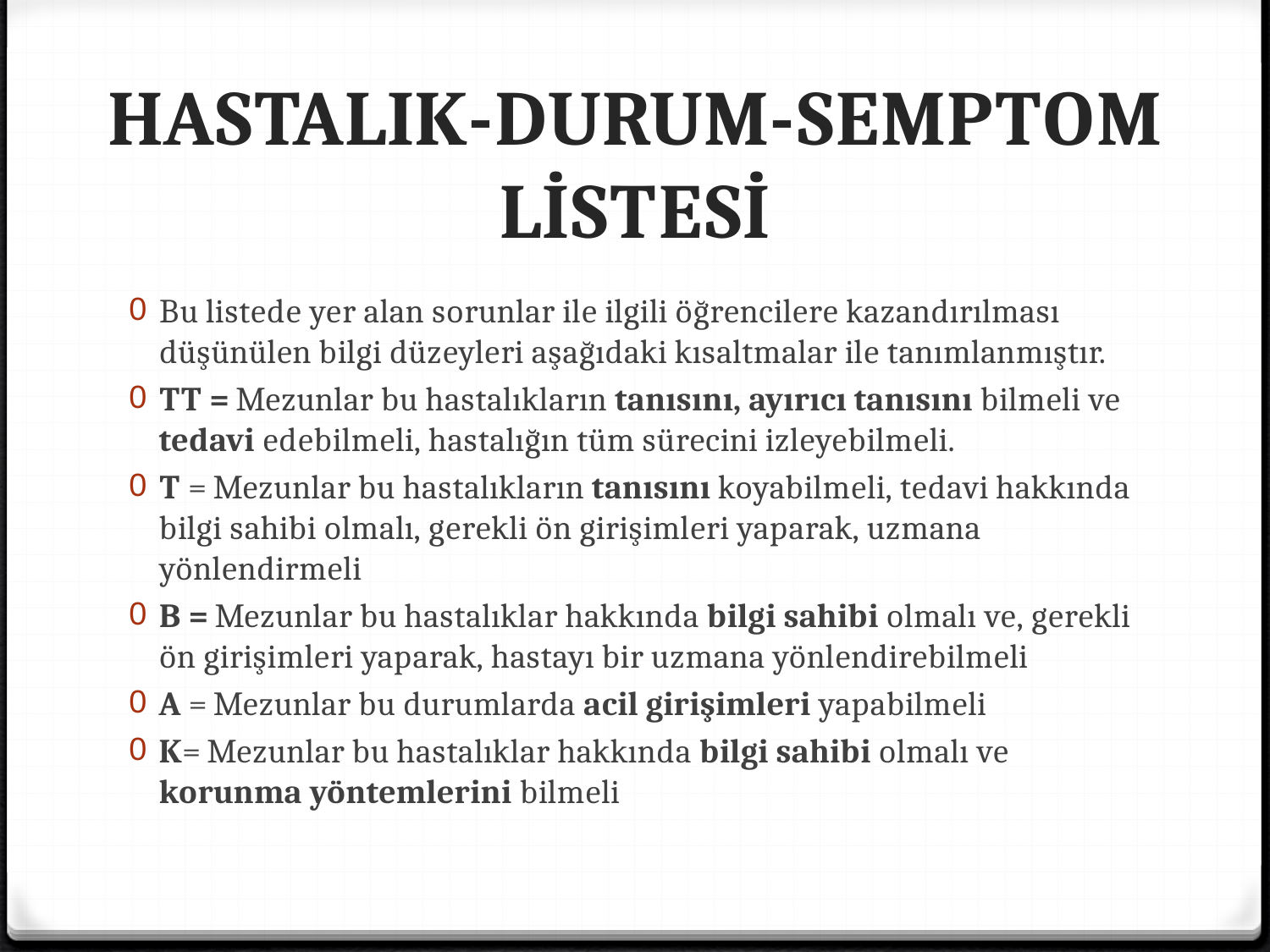

# HASTALIK-DURUM-SEMPTOM LİSTESİ
Bu listede yer alan sorunlar ile ilgili öğrencilere kazandırılması düşünülen bilgi düzeyleri aşağıdaki kısaltmalar ile tanımlanmıştır.
TT = Mezunlar bu hastalıkların tanısını, ayırıcı tanısını bilmeli ve tedavi edebilmeli, hastalığın tüm sürecini izleyebilmeli.
T = Mezunlar bu hastalıkların tanısını koyabilmeli, tedavi hakkında bilgi sahibi olmalı, gerekli ön girişimleri yaparak, uzmana yönlendirmeli
B = Mezunlar bu hastalıklar hakkında bilgi sahibi olmalı ve, gerekli ön girişimleri yaparak, hastayı bir uzmana yönlendirebilmeli
A = Mezunlar bu durumlarda acil girişimleri yapabilmeli
K= Mezunlar bu hastalıklar hakkında bilgi sahibi olmalı ve korunma yöntemlerini bilmeli